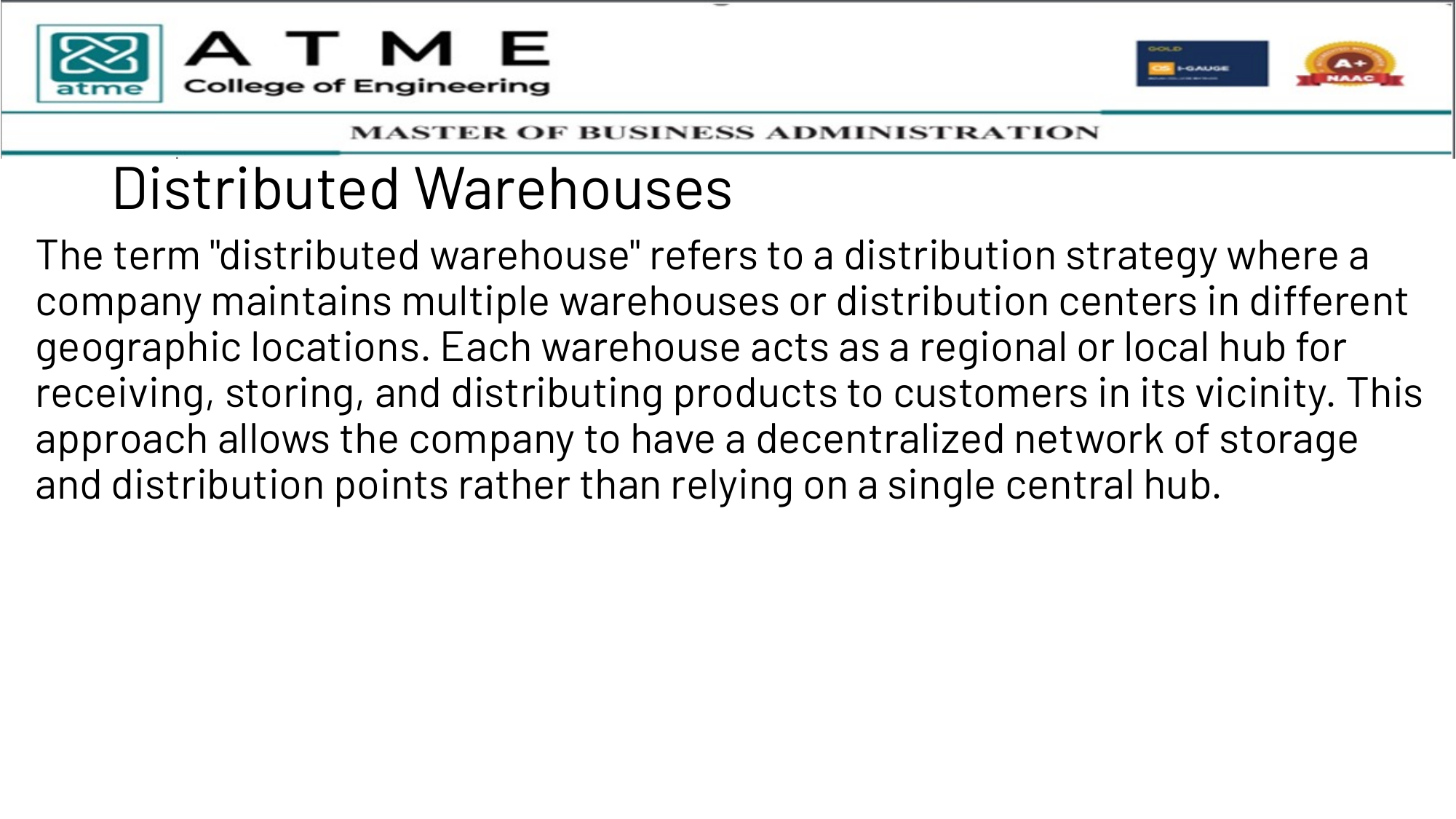

# Distributed Warehouses
The term "distributed warehouse" refers to a distribution strategy where a company maintains multiple warehouses or distribution centers in different geographic locations. Each warehouse acts as a regional or local hub for receiving, storing, and distributing products to customers in its vicinity. This approach allows the company to have a decentralized network of storage and distribution points rather than relying on a single central hub.